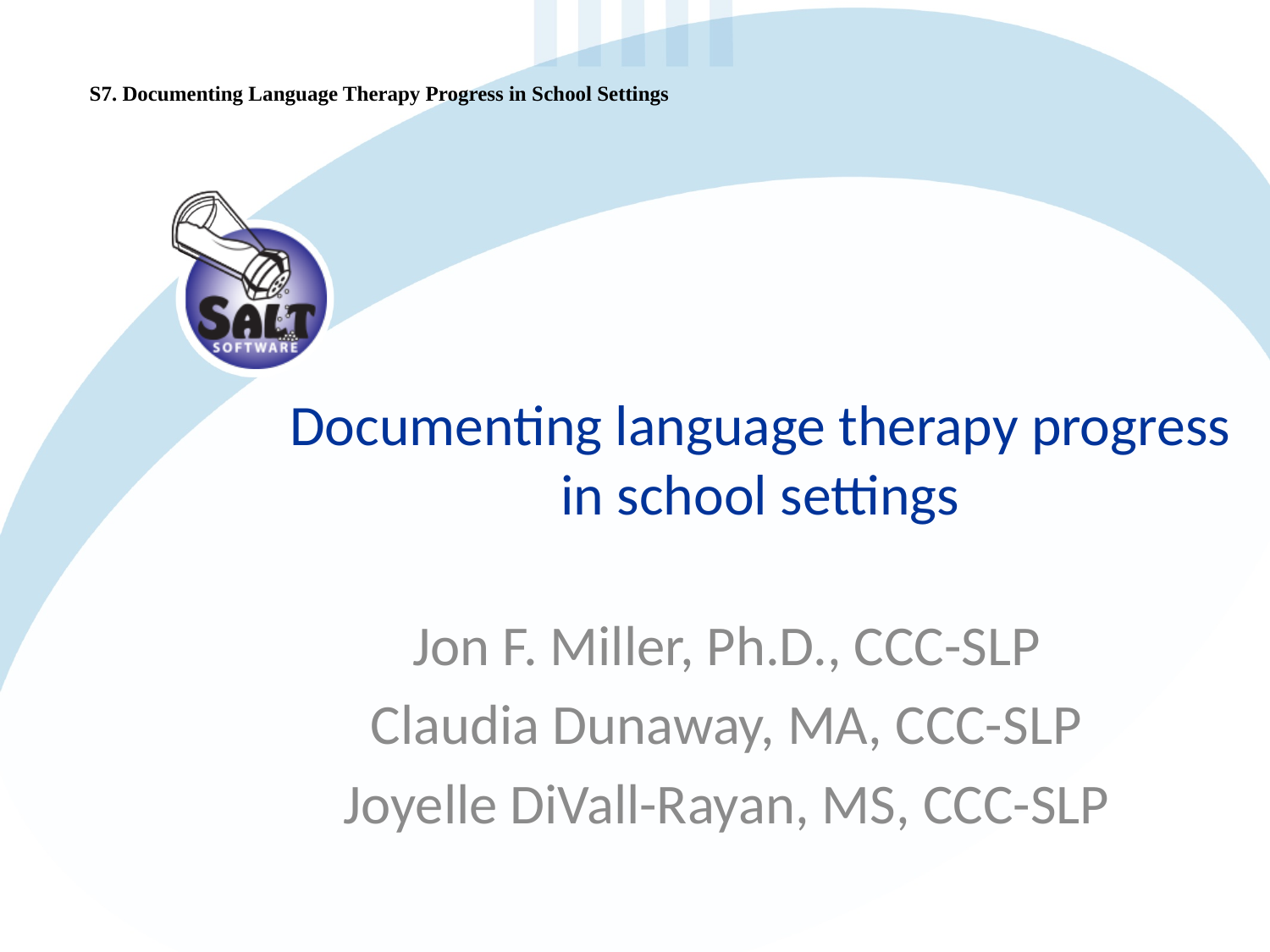

S7. Documenting Language Therapy Progress in School Settings
# Documenting language therapy progress in school settings
Jon F. Miller, Ph.D., CCC-SLP
Claudia Dunaway, MA, CCC-SLP
Joyelle DiVall-Rayan, MS, CCC-SLP